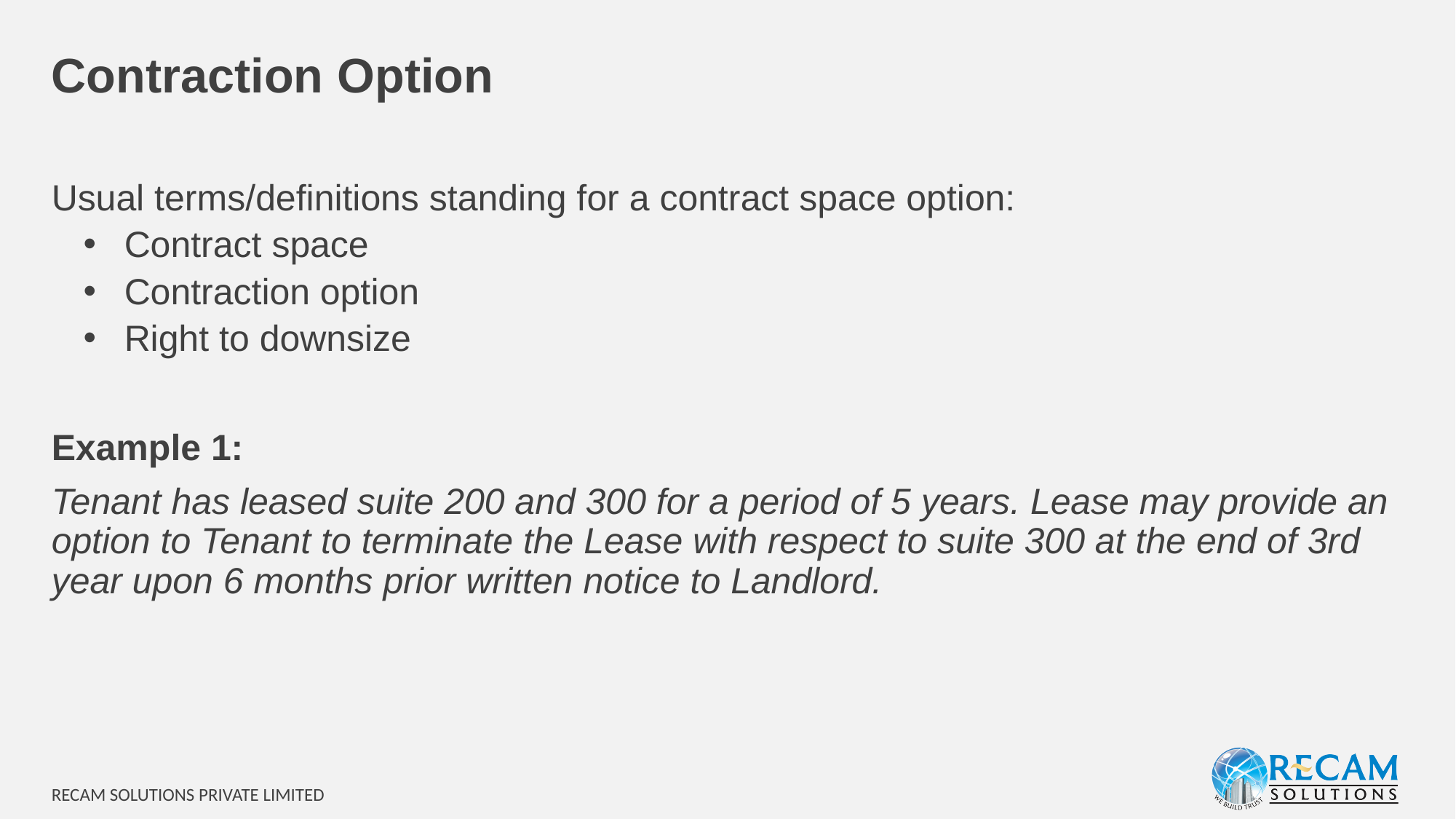

# Contraction Option

Usual terms/definitions standing for a contract space option:
Contract space
Contraction option
Right to downsize

Example 1:
Tenant has leased suite 200 and 300 for a period of 5 years. Lease may provide an option to Tenant to terminate the Lease with respect to suite 300 at the end of 3rd year upon 6 months prior written notice to Landlord.
RECAM SOLUTIONS PRIVATE LIMITED